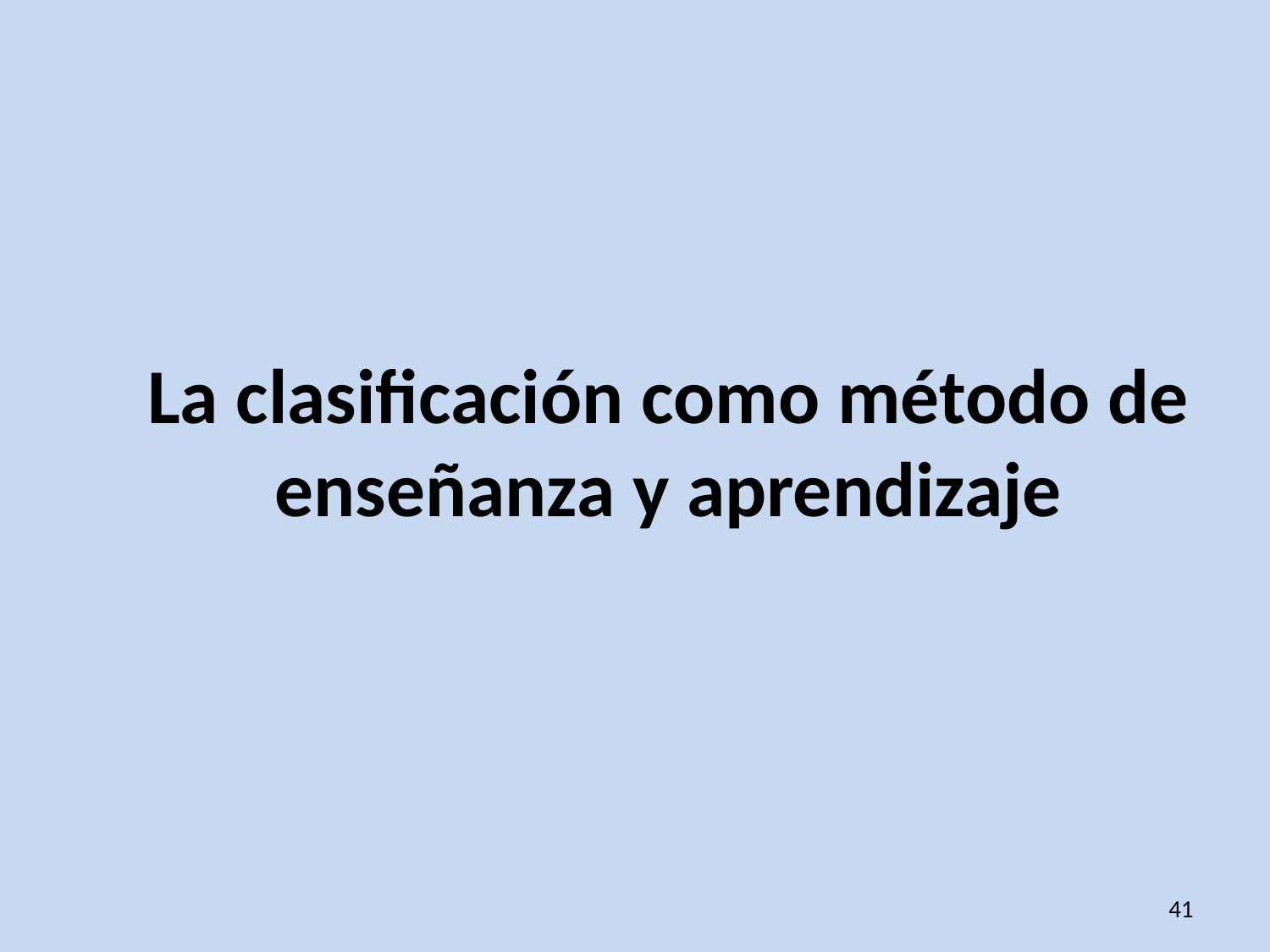

# La clasificación como método de enseñanza y aprendizaje

41